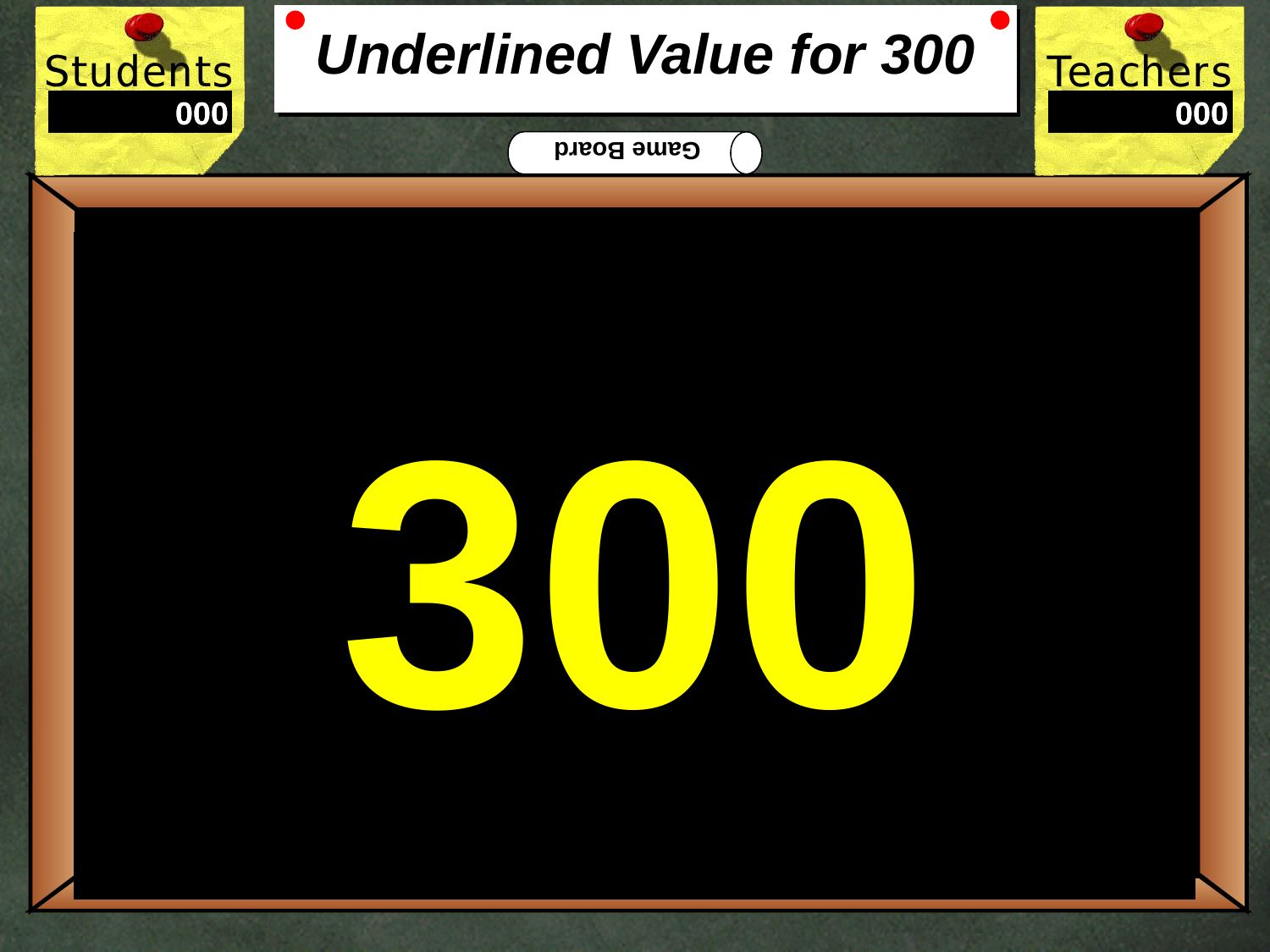

# Underlined Value for 300
What is the underlined Value?
321
300